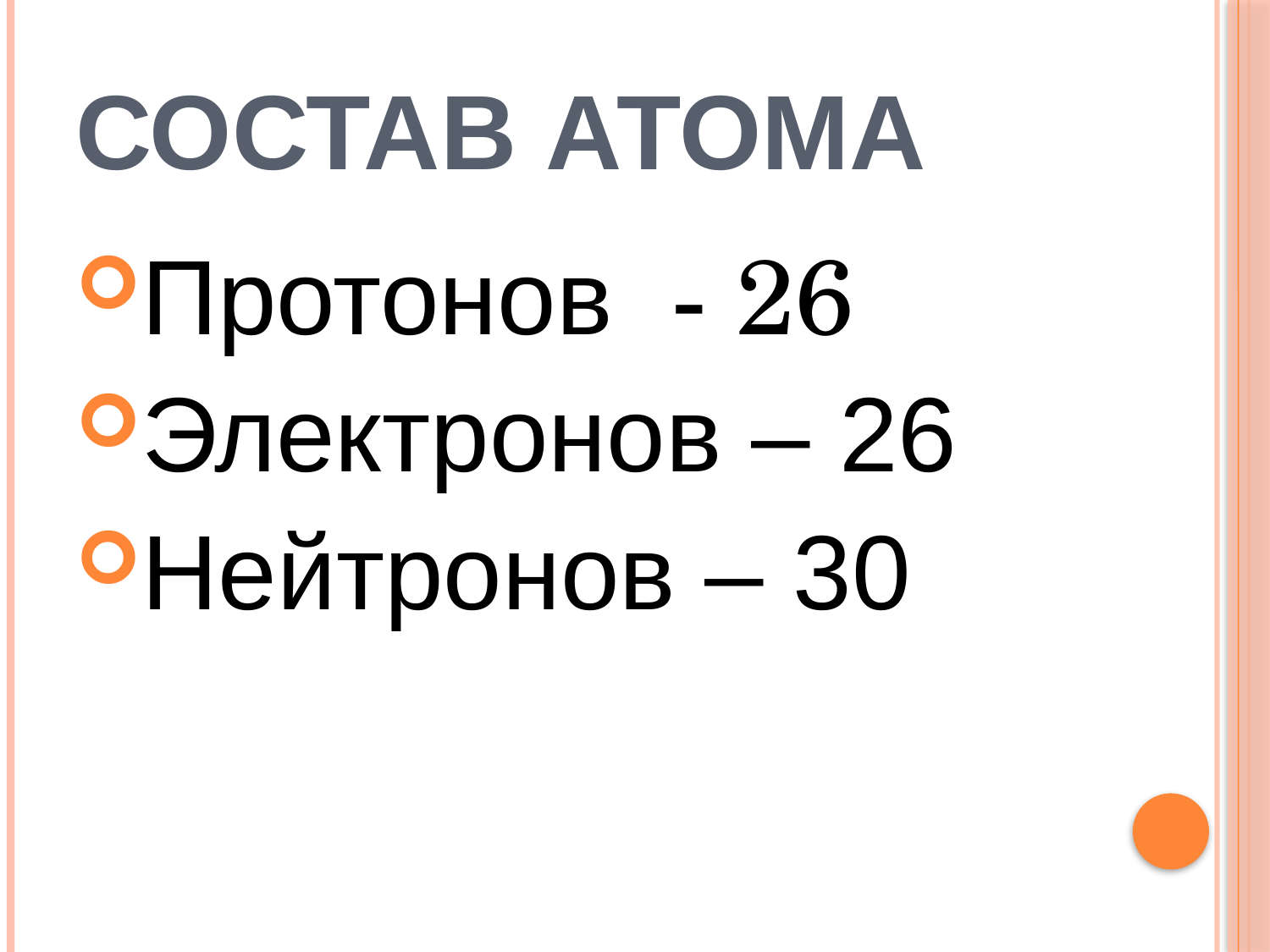

# Состав атома
Протонов  - 26
Электронов – 26
Нейтронов – 30